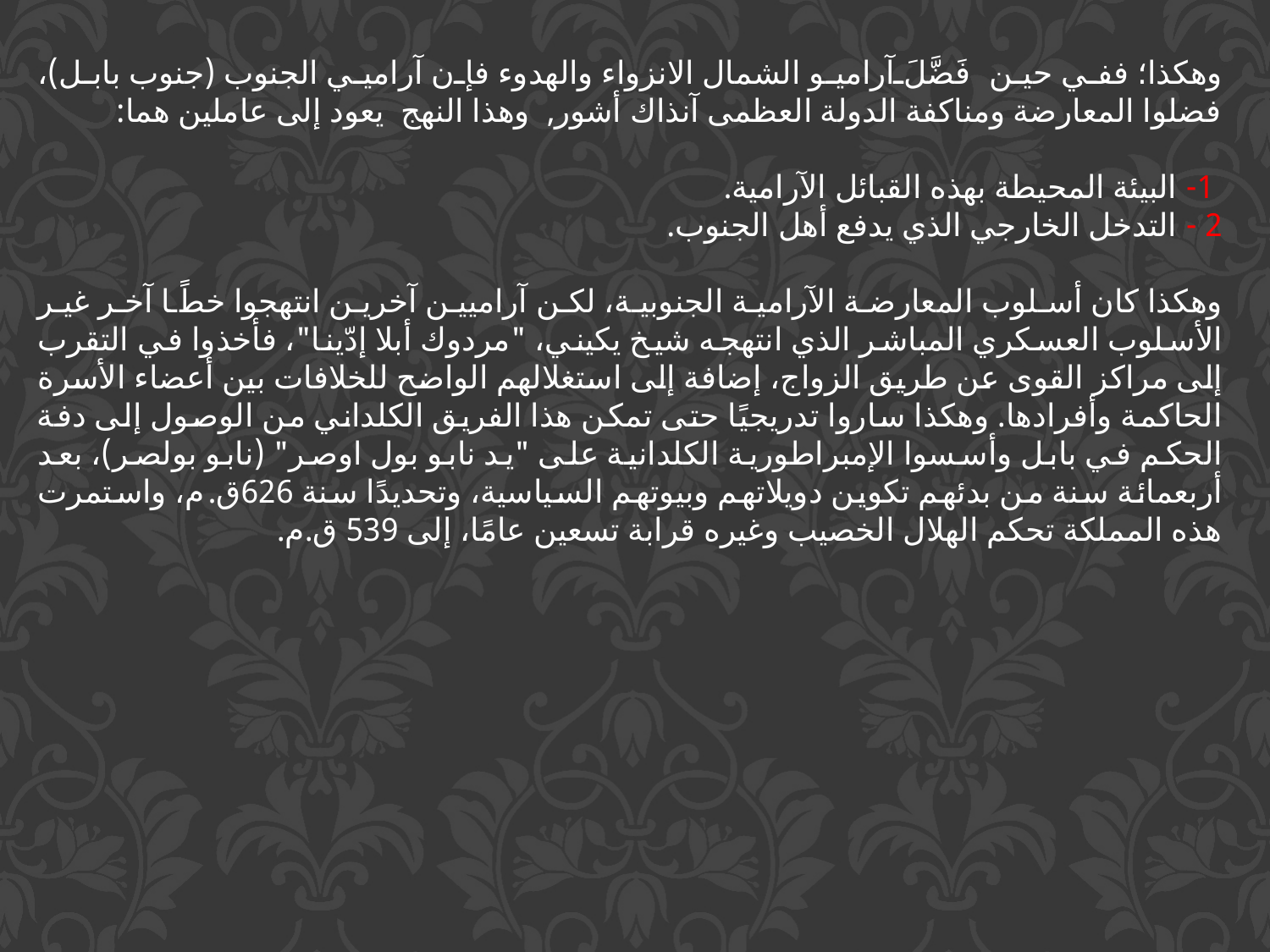

وهكذا؛ ففي حين فَضَّلَ آراميو الشمال الانزواء والهدوء فإن آراميي الجنوب (جنوب بابل)، فضلوا المعارضة ومناكفة الدولة العظمى آنذاك أشور,  وهذا النهج  يعود إلى عاملين هما:

 1- البيئة المحيطة بهذه القبائل الآرامية.
2 - التدخل الخارجي الذي يدفع أهل الجنوب.

وهكذا كان أسلوب المعارضة الآرامية الجنوبية، لكن آراميين آخرين انتهجوا خطًا آخر غير الأسلوب العسكري المباشر الذي انتهجه شيخ يكيني، "مردوك أبلا إدّينا"، فأخذوا في التقرب إلى مراكز القوى عن طريق الزواج، إضافة إلى استغلالهم الواضح للخلافات بين أعضاء الأسرة الحاكمة وأفرادها. وهكذا ساروا تدريجيًا حتى تمكن هذا الفريق الكلداني من الوصول إلى دفة الحكم في بابل وأسسوا الإمبراطورية الكلدانية على "يد نابو بول اوصر" (نابو بولصر)، بعد أربعمائة سنة من بدئهم تكوين دويلاتهم وبيوتهم السياسية، وتحديدًا سنة 626ق.م، واستمرت هذه المملكة تحكم الهلال الخصيب وغيره قرابة تسعين عامًا، إلى 539 ق.م.